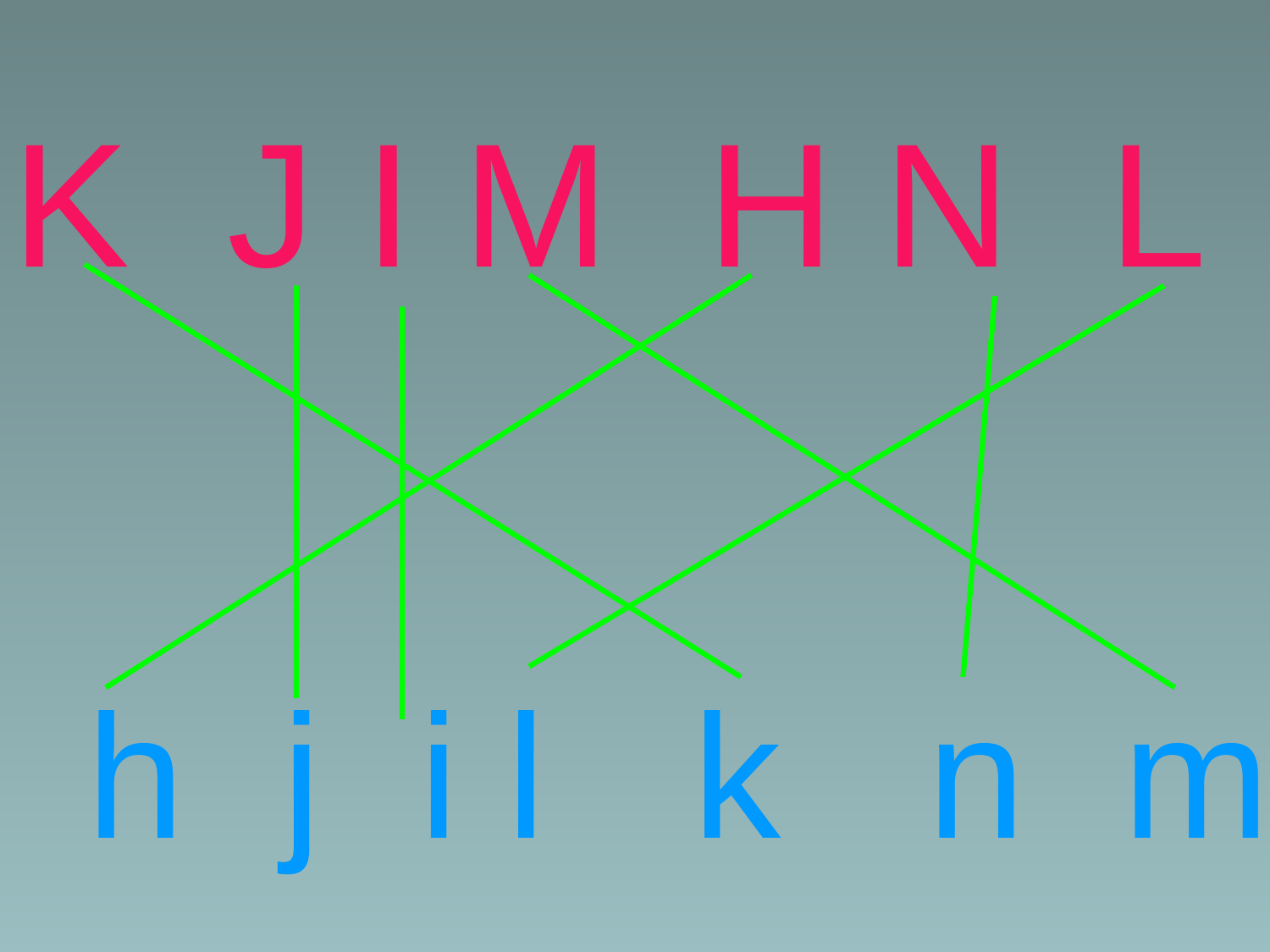

K  J I M  H N  L

h  j  i l   k   n  m